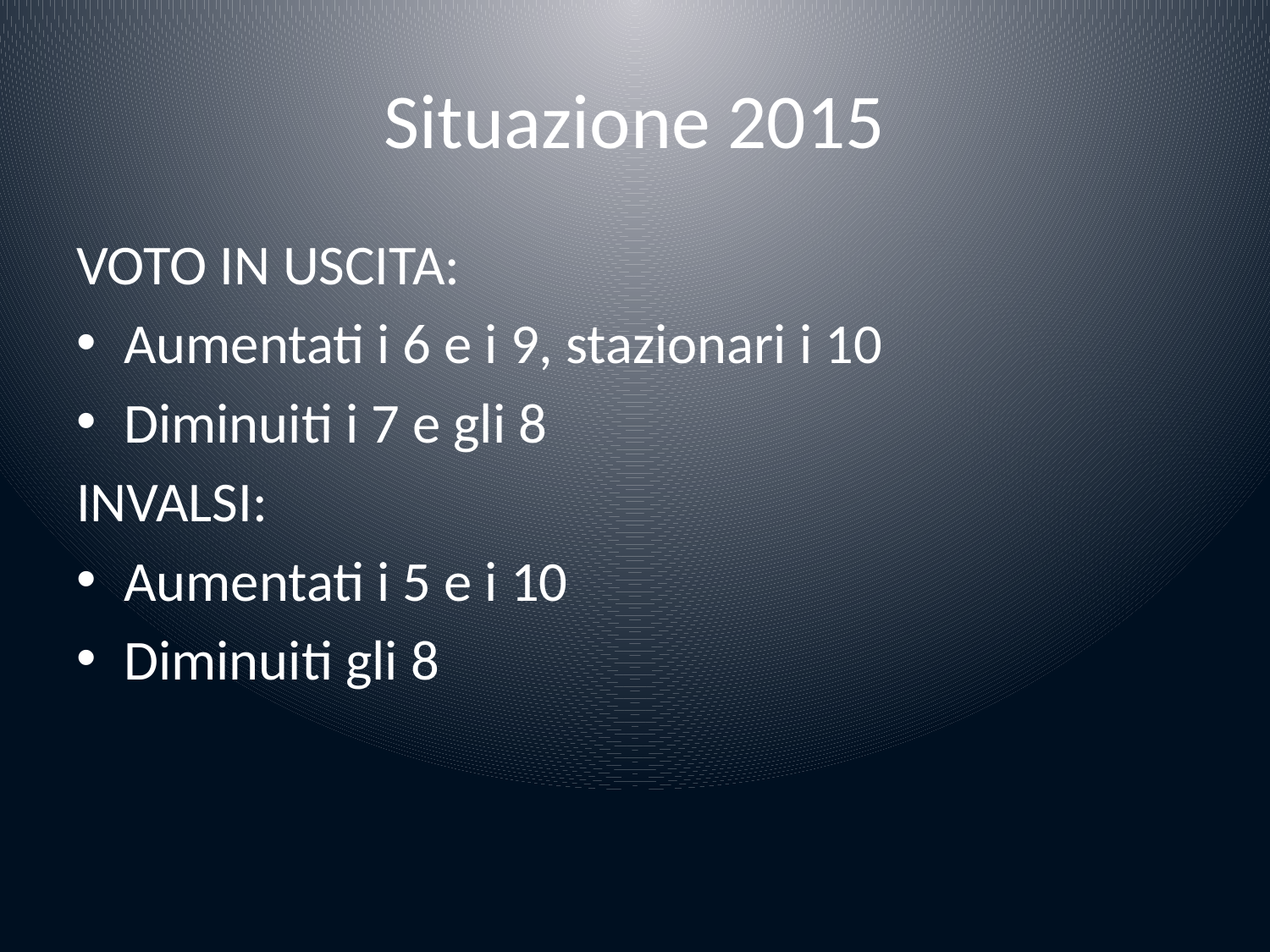

# Situazione 2015
VOTO IN USCITA:
Aumentati i 6 e i 9, stazionari i 10
Diminuiti i 7 e gli 8
INVALSI:
Aumentati i 5 e i 10
Diminuiti gli 8